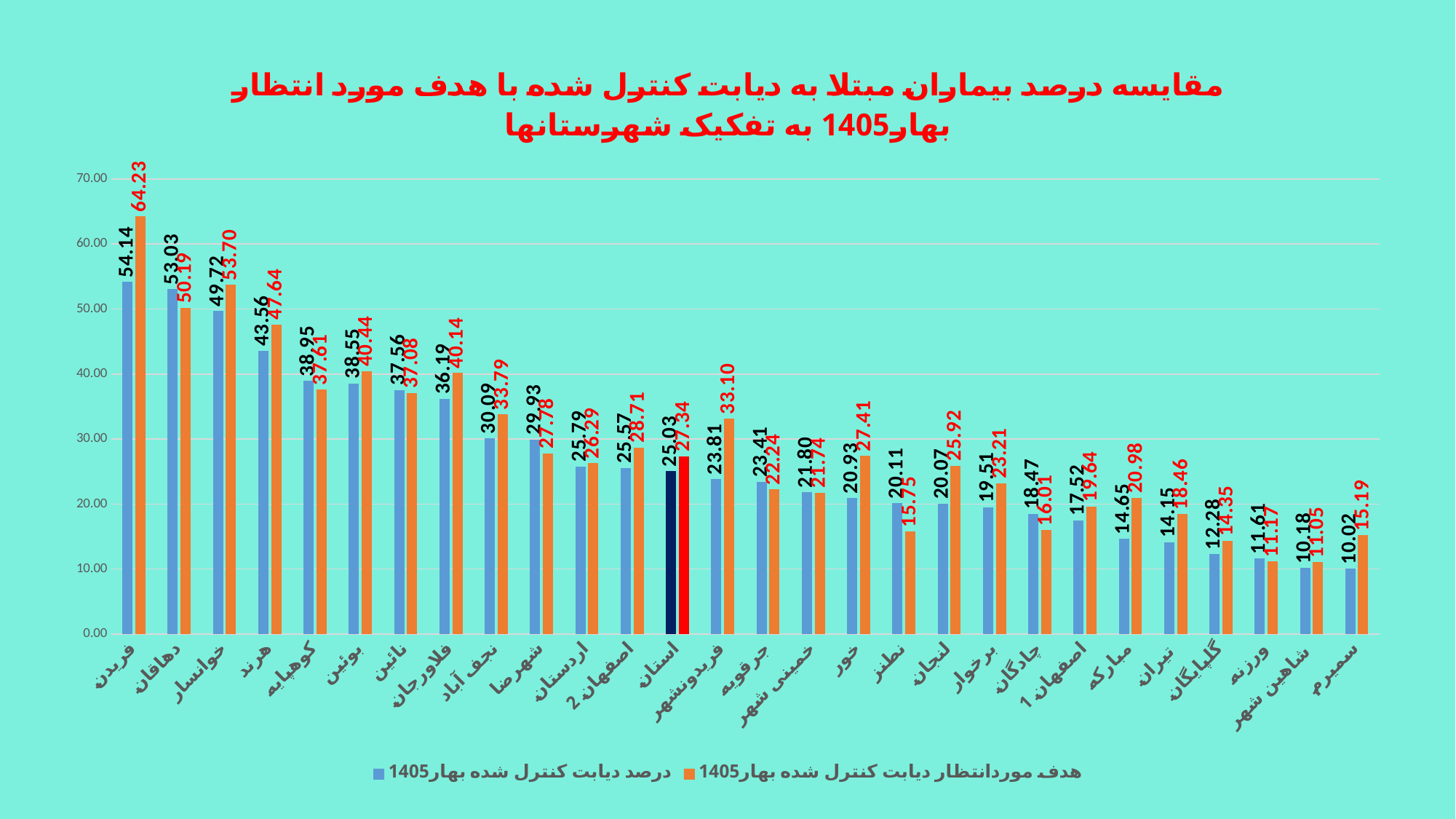

### Chart: مقایسه درصد بیماران مبتلا به دیابت کنترل شده با هدف مورد انتظار بهار1405 به تفکیک شهرستانها

| Category | درصد دیابت کنترل شده بهار1405 | هدف موردانتظار دیابت کنترل شده بهار1405 |
|---|---|---|
| فریدن | 54.141414141414145 | 64.22563176895306 |
| دهاقان | 53.03030303030303 | 50.185890834191554 |
| خوانسار | 49.71910112359551 | 53.6962879640045 |
| هرند | 43.56223175965665 | 47.63681102362205 |
| کوهپایه | 38.95216400911162 | 37.609939759036145 |
| بوئین | 38.55421686746988 | 40.439006024096386 |
| نائین | 37.55980861244019 | 37.081787521079264 |
| فلاورجان | 36.19436070225217 | 40.14487127094401 |
| نجف آباد | 30.08750280457707 | 33.79354922956385 |
| شهرضا | 29.93370729219786 | 27.782857142857146 |
| اردستان | 25.789473684210527 | 26.28951656708311 |
| اصفهان 2 | 25.569299971886423 | 28.71287363593231 |
| استان | 25.02812240173462 | 27.337699999999998 |
| فریدونشهر | 23.809523809523807 | 33.09661835748792 |
| جرقویه | 23.414634146341466 | 22.24076433121019 |
| خمینی شهر | 21.80433779418551 | 21.743746525847694 |
| خور | 20.930232558139537 | 27.405405405405403 |
| نطنز | 20.10796221322537 | 15.747584541062801 |
| لنجان | 20.0715859030837 | 25.918075622502307 |
| برخوار | 19.505600617999228 | 23.21469298245614 |
| چادگان | 18.466898954703833 | 16.00700934579439 |
| اصفهان 1 | 17.519615880079634 | 19.63507825858214 |
| مبارکه | 14.645669291338583 | 20.97524071526822 |
| تیران  | 14.149305555555555 | 18.455114822546975 |
| گلپایگان | 12.27604512276045 | 14.3494623655914 |
| ورزنه | 11.613876319758672 | 11.174157303370785 |
| شاهین شهر  | 10.179455445544553 | 11.04626815265113 |
| سمیرم | 10.0177304964539 | 15.18973862536302 |